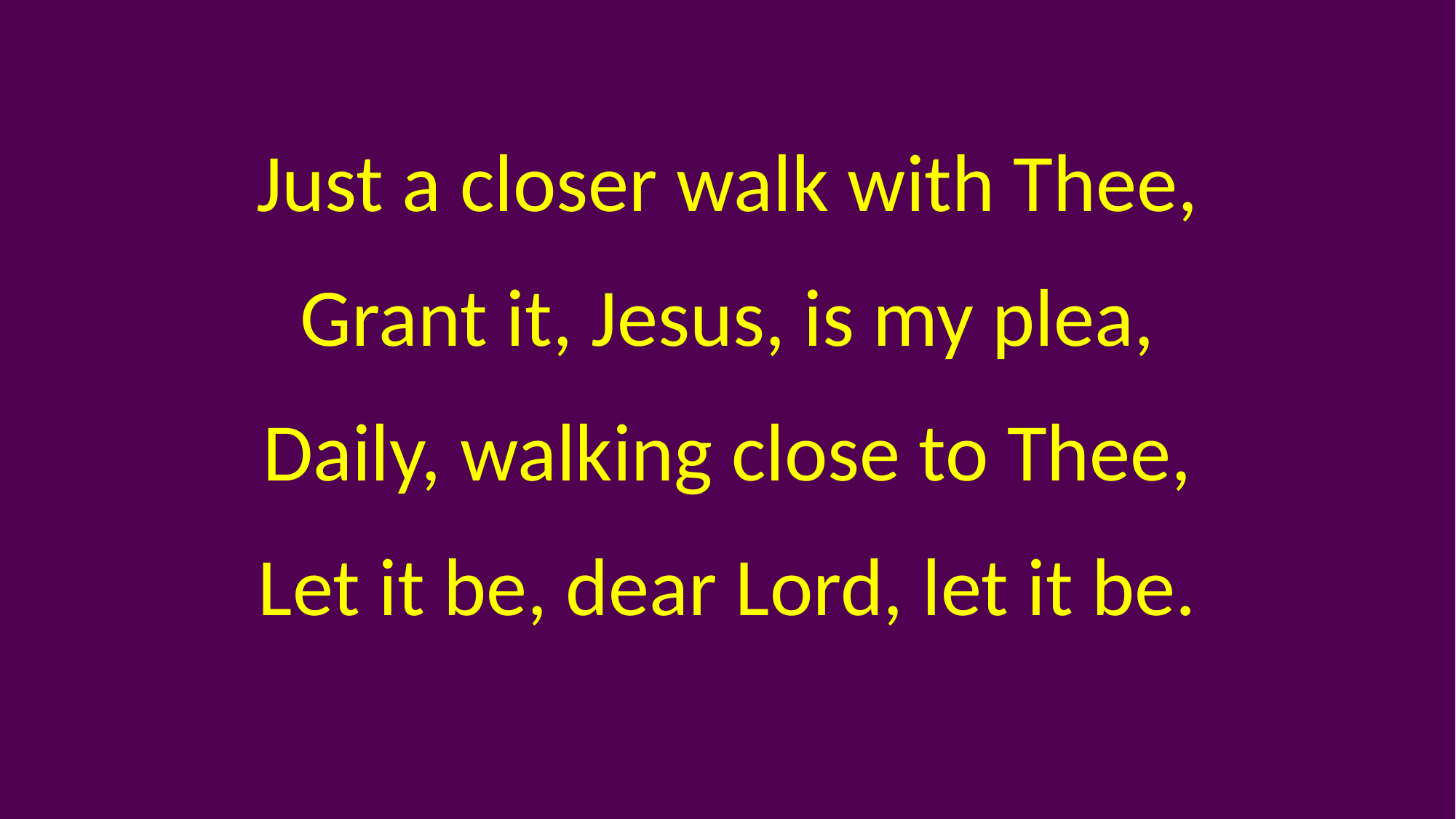

Just a closer walk with Thee,
Grant it, Jesus, is my plea,
Daily, walking close to Thee,
Let it be, dear Lord, let it be.